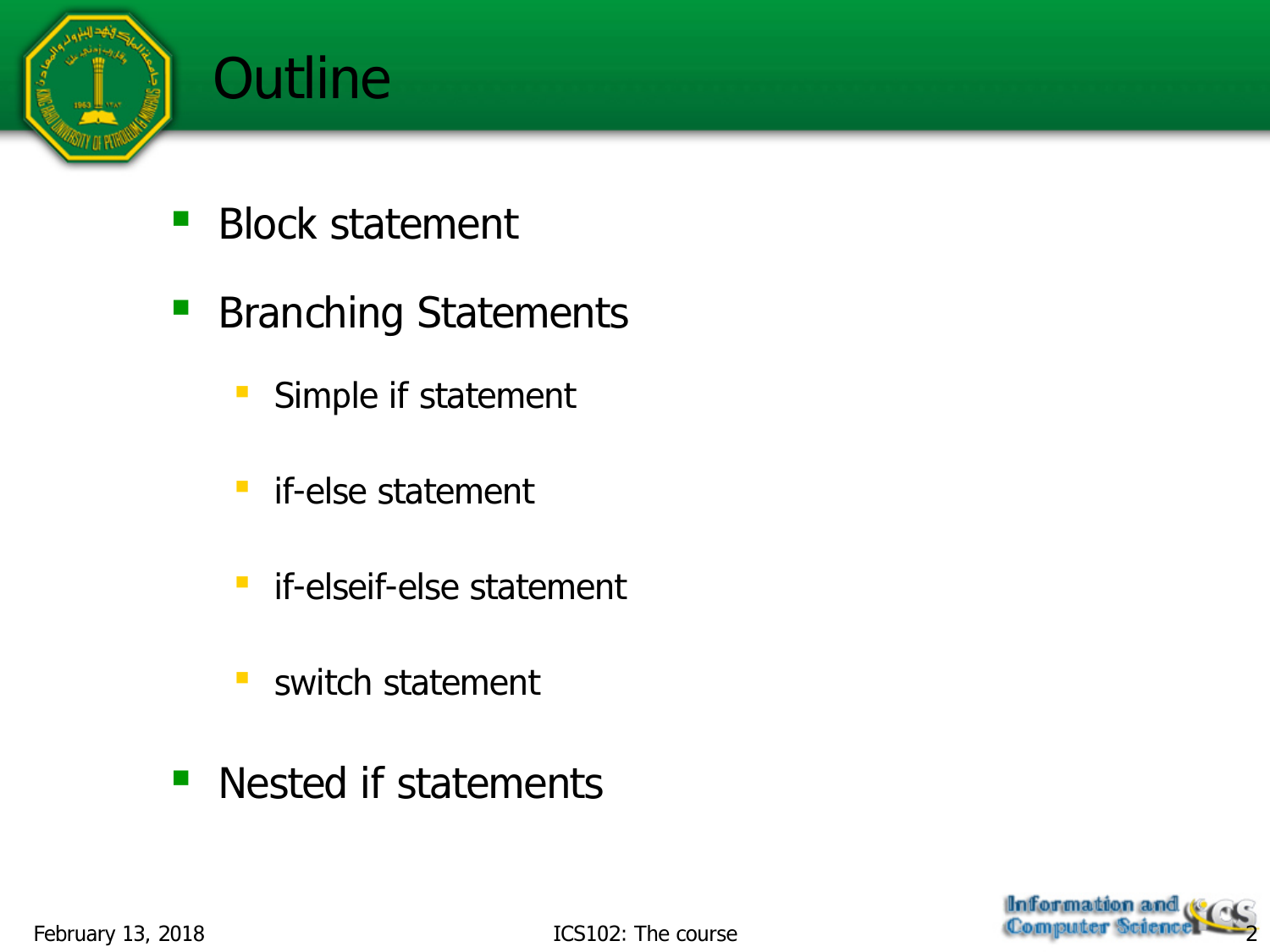

Outline
Block statement

Branching Statements

Simple if statement

if-else statement

if-elseif-else statement

switch statement

Nested if statements
February 13, 2018
ICS102: The course
2